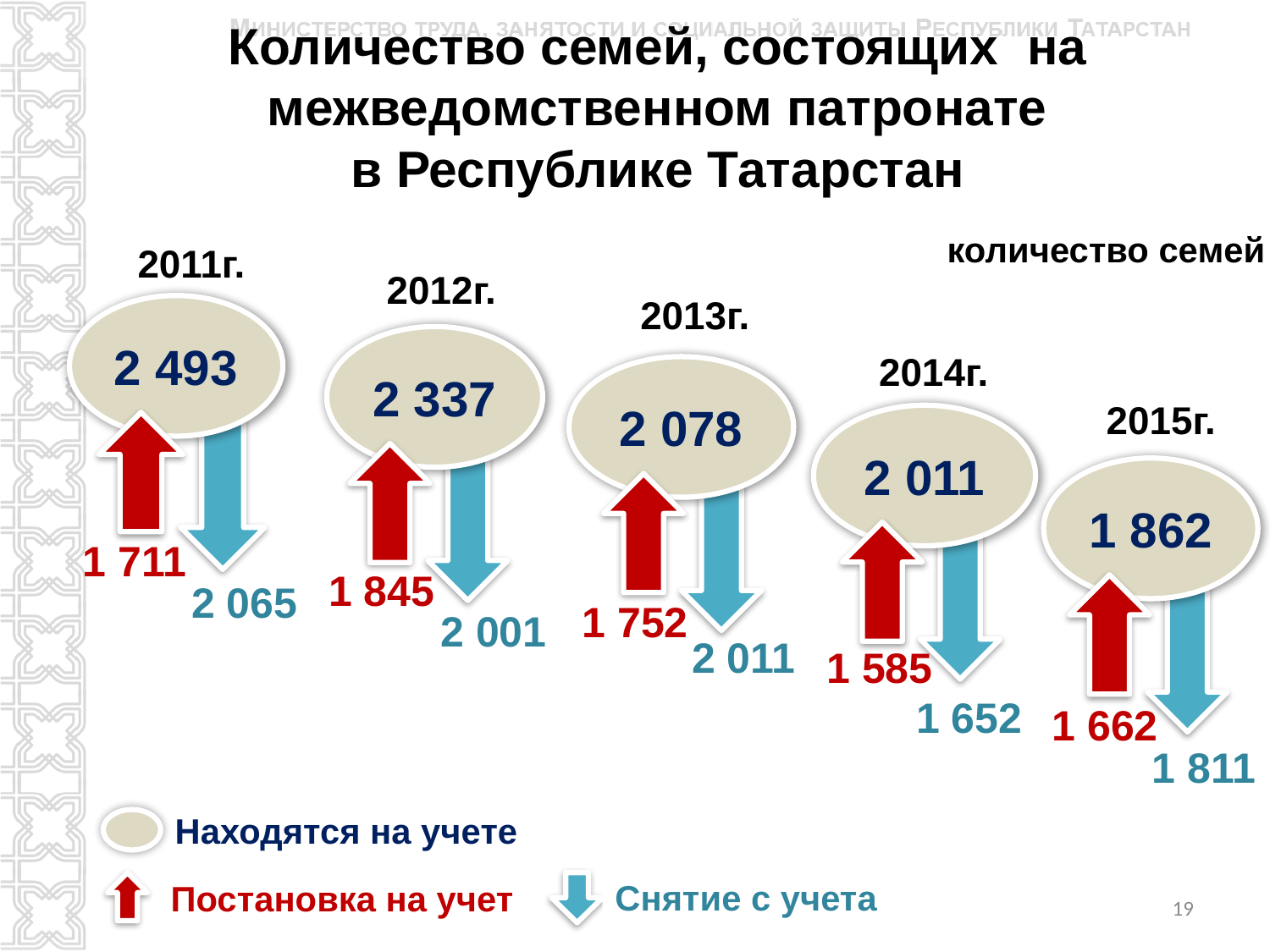

# Количество семей, состоящих  на межведомственном патронате в Республике Татарстан
количество семей
2011г.
2012г.
2013г.
2 493

1 711
2 065
2 337

1 845
2 001
2014г.
2 078

1 752
2 011
2015г.
2 011

1 585
1 652
1 862

1 662
1 811
Находятся на учете

Снятие с учета
Постановка на учет

19